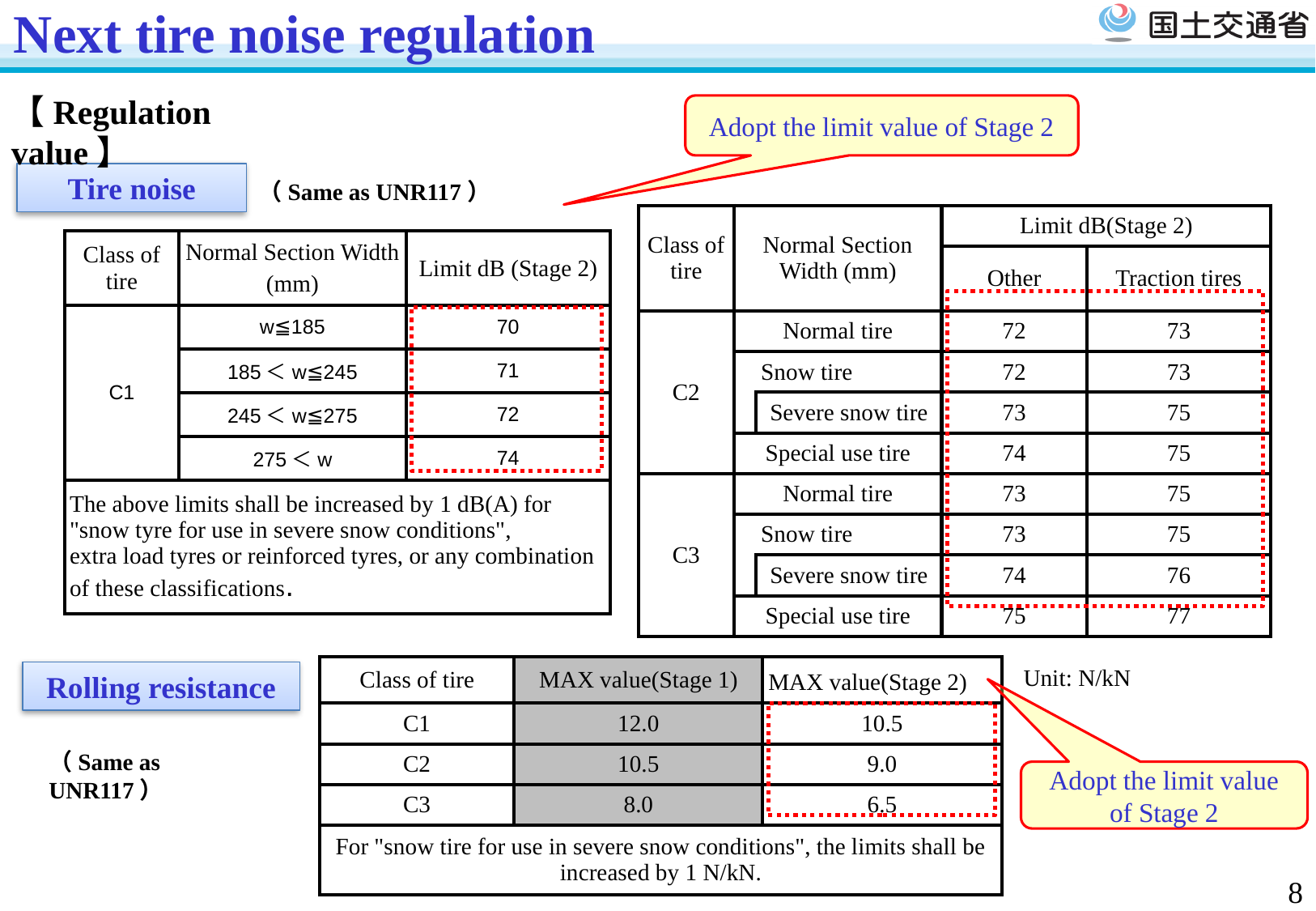

# Next tire noise regulation
【Regulation value】
Adopt the limit value of Stage 2
Tire noise
（Same as UNR117）
| Class of tire | Normal Section Width (mm) |  | Limit dB(Stage 2) |  |
| --- | --- | --- | --- | --- |
|  |  |  | Other | Traction tires |
| C2 | Normal tire |  | 72 | 73 |
|  |  | Snow tire | 72 | 73 |
|  |  | Severe snow tire | 73 | 75 |
|  | Special use tire |  | 74 | 75 |
| C3 | Normal tire |  | 73 | 75 |
|  |  | Snow tire | 73 | 75 |
|  |  | Severe snow tire | 74 | 76 |
|  | Special use tire |  | 75 | 77 |
| Class of tire | Normal Section Width (mm) | Limit dB (Stage 2) |
| --- | --- | --- |
| C1 | w≦185 | 70 |
|  | 185＜w≦245 | 71 |
|  | 245＜w≦275 | 72 |
|  | 275＜w | 74 |
| The above limits shall be increased by 1 dB(A) for "snow tyre for use in severe snow conditions", extra load tyres or reinforced tyres, or any combination of these classifications. |  |  |

| Class of tire | MAX value(Stage 1) | MAX value(Stage 2) |
| --- | --- | --- |
| C1 | 12.0 | 10.5 |
| C2 | 10.5 | 9.0 |
| C3 | 8.0 | 6.5 |
| For "snow tire for use in severe snow conditions", the limits shall be increased by 1 N/kN. |  |  |
Unit: N/kN
Rolling resistance

（Same as UNR117）
Adopt the limit value of Stage 2
8